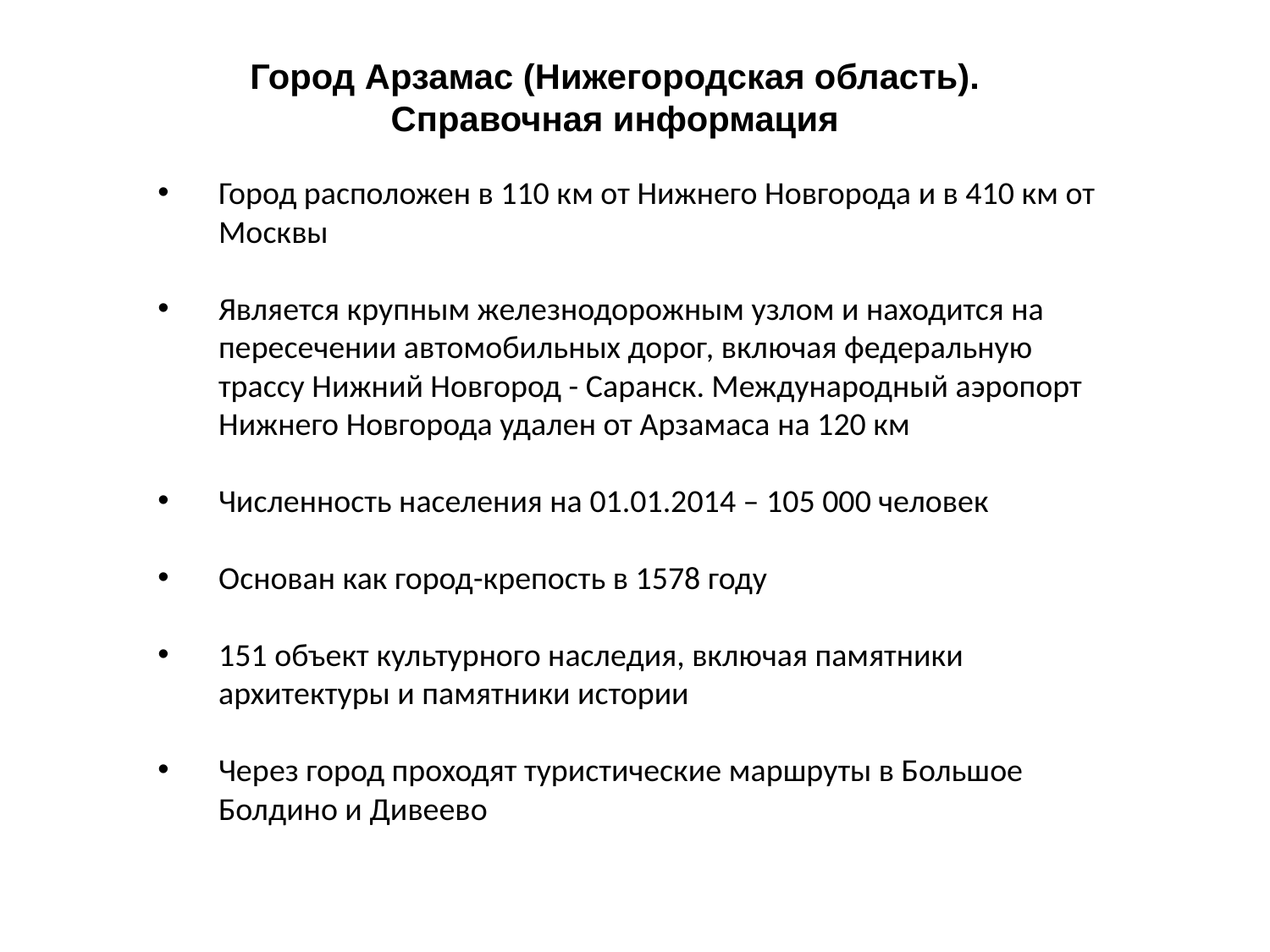

# Город Арзамас (Нижегородская область). Справочная информация
Город расположен в 110 км от Нижнего Новгорода и в 410 км от Москвы

Является крупным железнодорожным узлом и находится на пересечении автомобильных дорог, включая федеральную трассу Нижний Новгород - Саранск. Международный аэропорт Нижнего Новгорода удален от Арзамаса на 120 км

Численность населения на 01.01.2014 – 105 000 человек

Основан как город-крепость в 1578 году

151 объект культурного наследия, включая памятники архитектуры и памятники истории

Через город проходят туристические маршруты в Большое Болдино и Дивеево